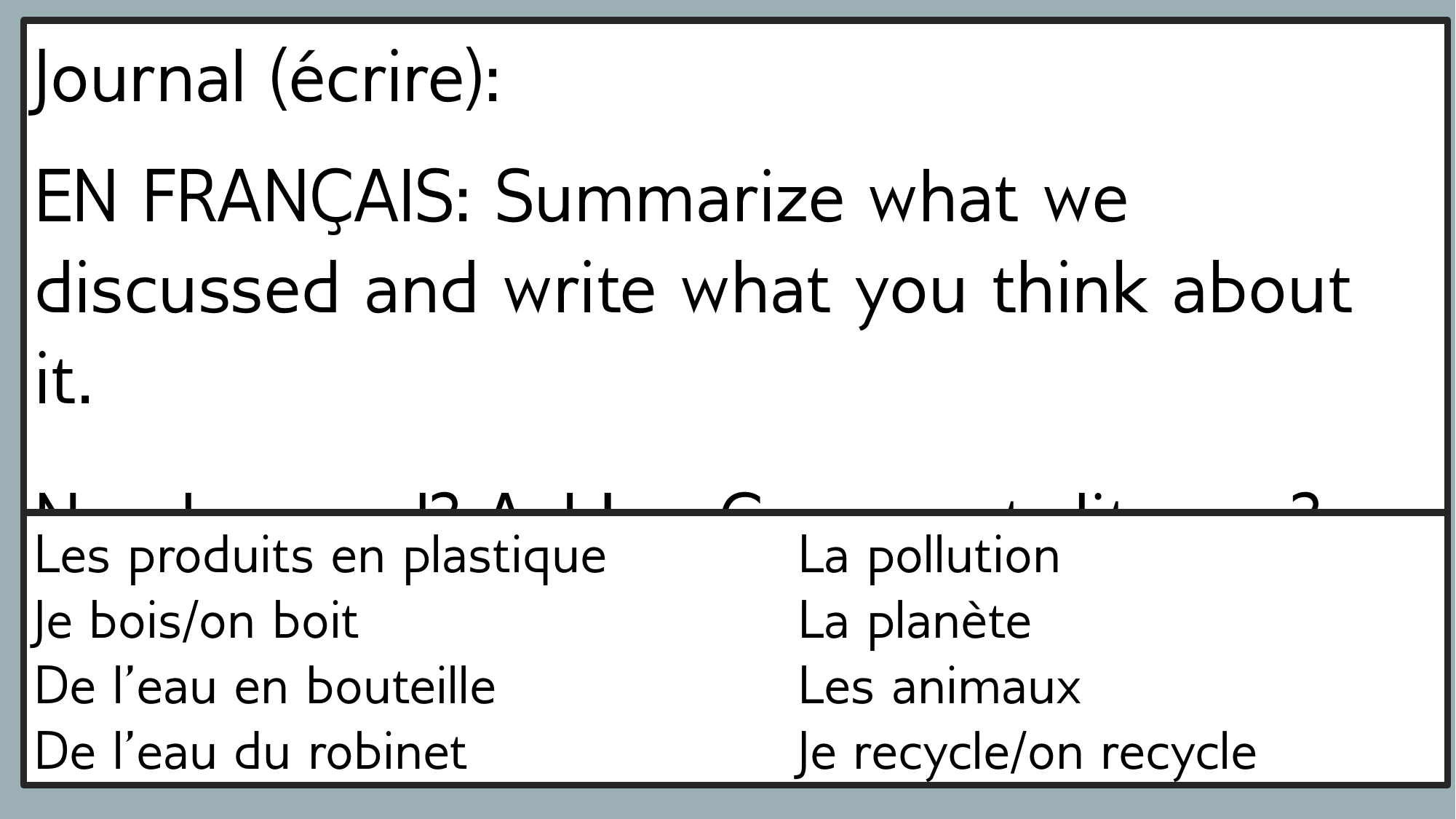

Journal (écrire):

EN FRANÇAIS: Summarize what we discussed and write what you think about it.

Need a word? Ask!  « Comment dit-on…? »
Les produits en plastique		La pollution
Je bois/on boit					La planète
De l’eau en bouteille			Les animaux
De l’eau du robinet				Je recycle/on recycle